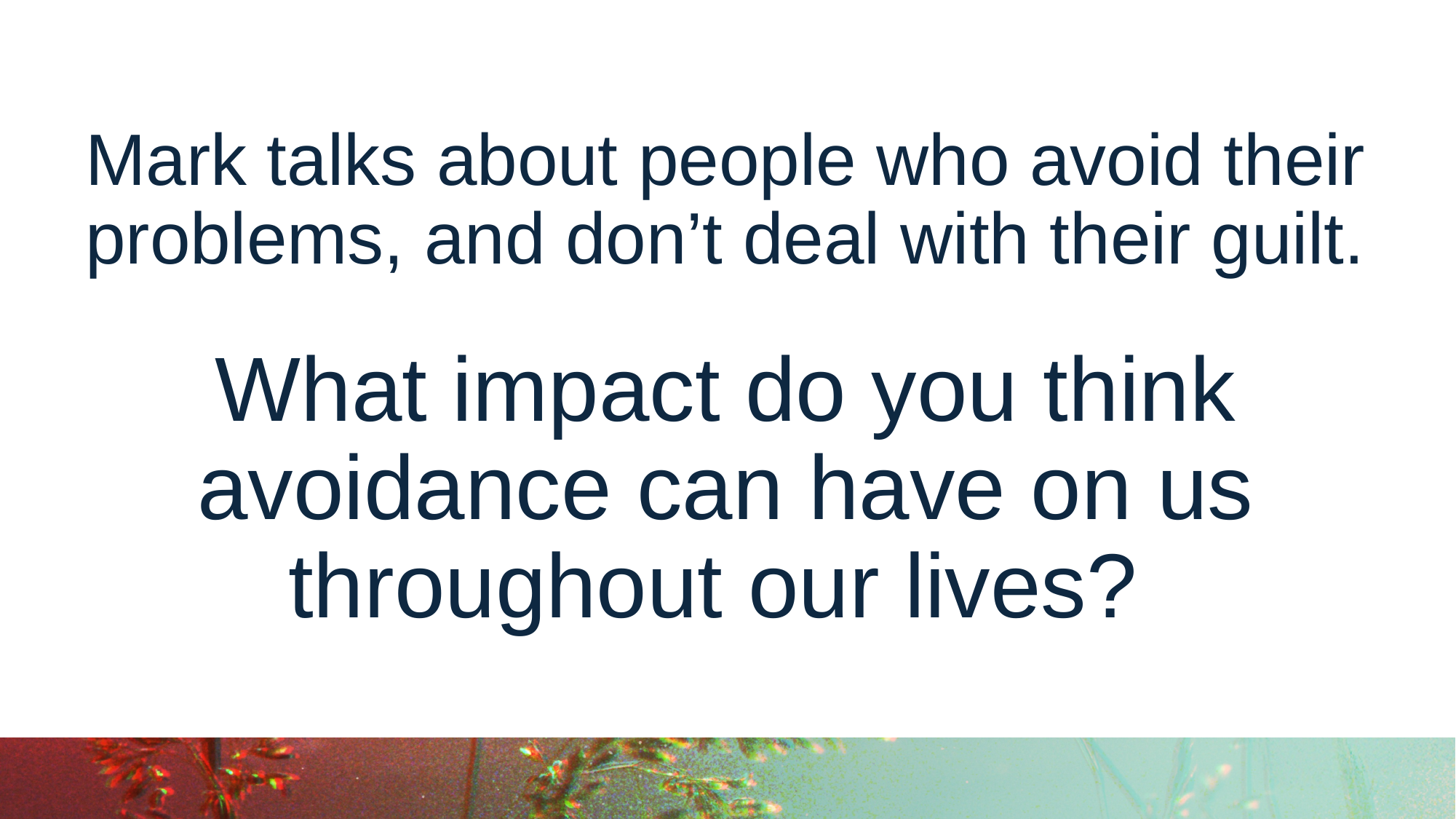

Mark talks about people who avoid their problems, and don’t deal with their guilt.

What impact do you think avoidance can have on us throughout our lives?